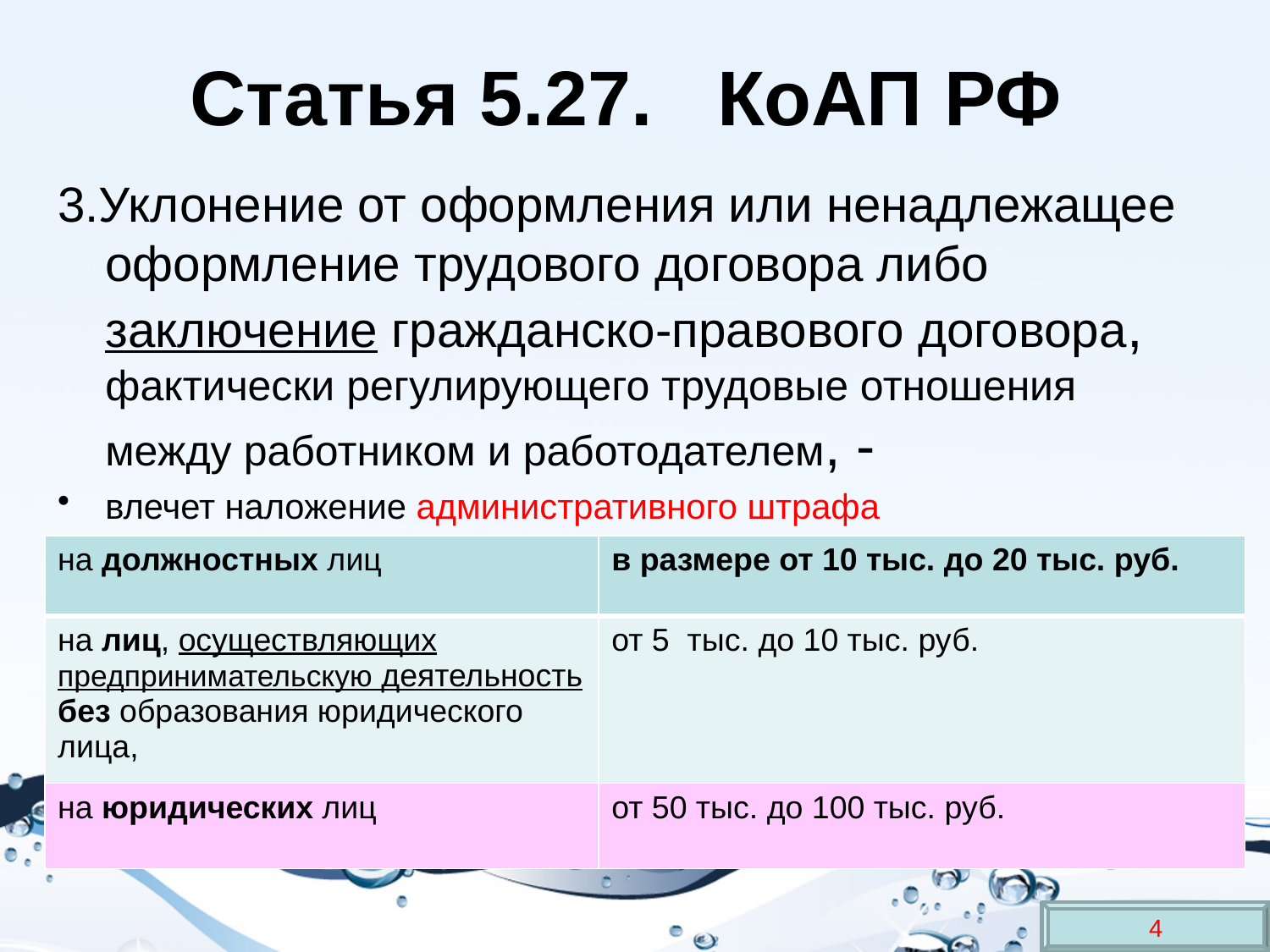

# Статья 5.27.   КоАП РФ
3.Уклонение от оформления или ненадлежащее оформление трудового договора либо заключение гражданско-правового договора, фактически регулирующего трудовые отношения между работником и работодателем, -
влечет наложение административного штрафа

| на должностных лиц | в размере от 10 тыс. до 20 тыс. руб. |
| --- | --- |
| на лиц, осуществляющих предпринимательскую деятельность без образования юридического лица, | от 5 тыс. до 10 тыс. руб. |
| на юридических лиц | от 50 тыс. до 100 тыс. руб. |
4